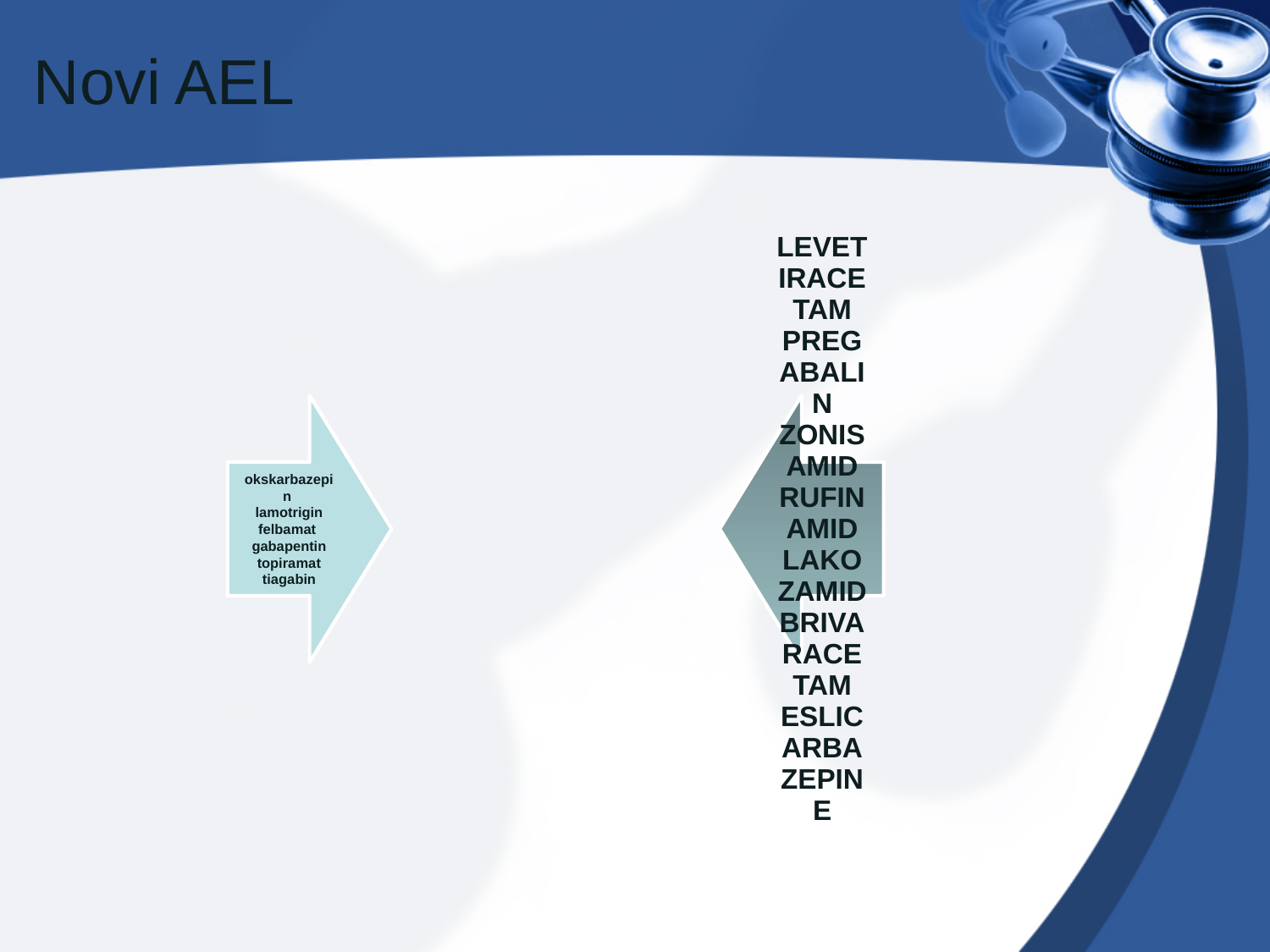

# Novi AEL
okskarbazepin
lamotrigin
felbamat
gabapentin
topiramat
tiagabin
LEVETIRACETAM
PREGABALIN
ZONISAMID
RUFINAMID
LAKOZAMID
BRIVARACETAM
ESLICARBAZEPINE
38